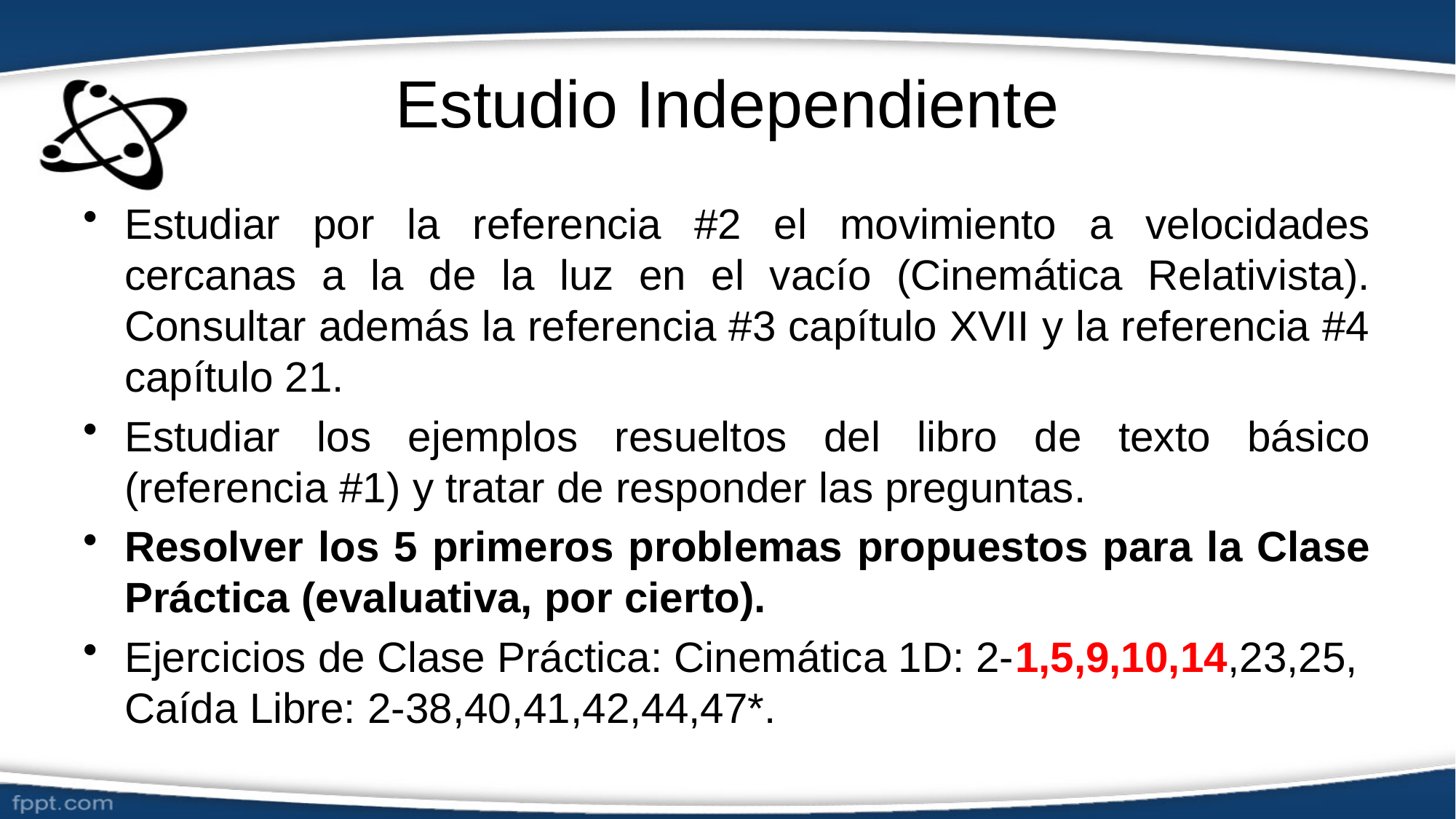

# Estudio Independiente
Estudiar por la referencia #2 el movimiento a velocidades cercanas a la de la luz en el vacío (Cinemática Relativista). Consultar además la referencia #3 capítulo XVII y la referencia #4 capítulo 21.
Estudiar los ejemplos resueltos del libro de texto básico (referencia #1) y tratar de responder las preguntas.
Resolver los 5 primeros problemas propuestos para la Clase Práctica (evaluativa, por cierto).
Ejercicios de Clase Práctica: Cinemática 1D: 2-1,5,9,10,14,23,25, Caída Libre: 2-38,40,41,42,44,47*.